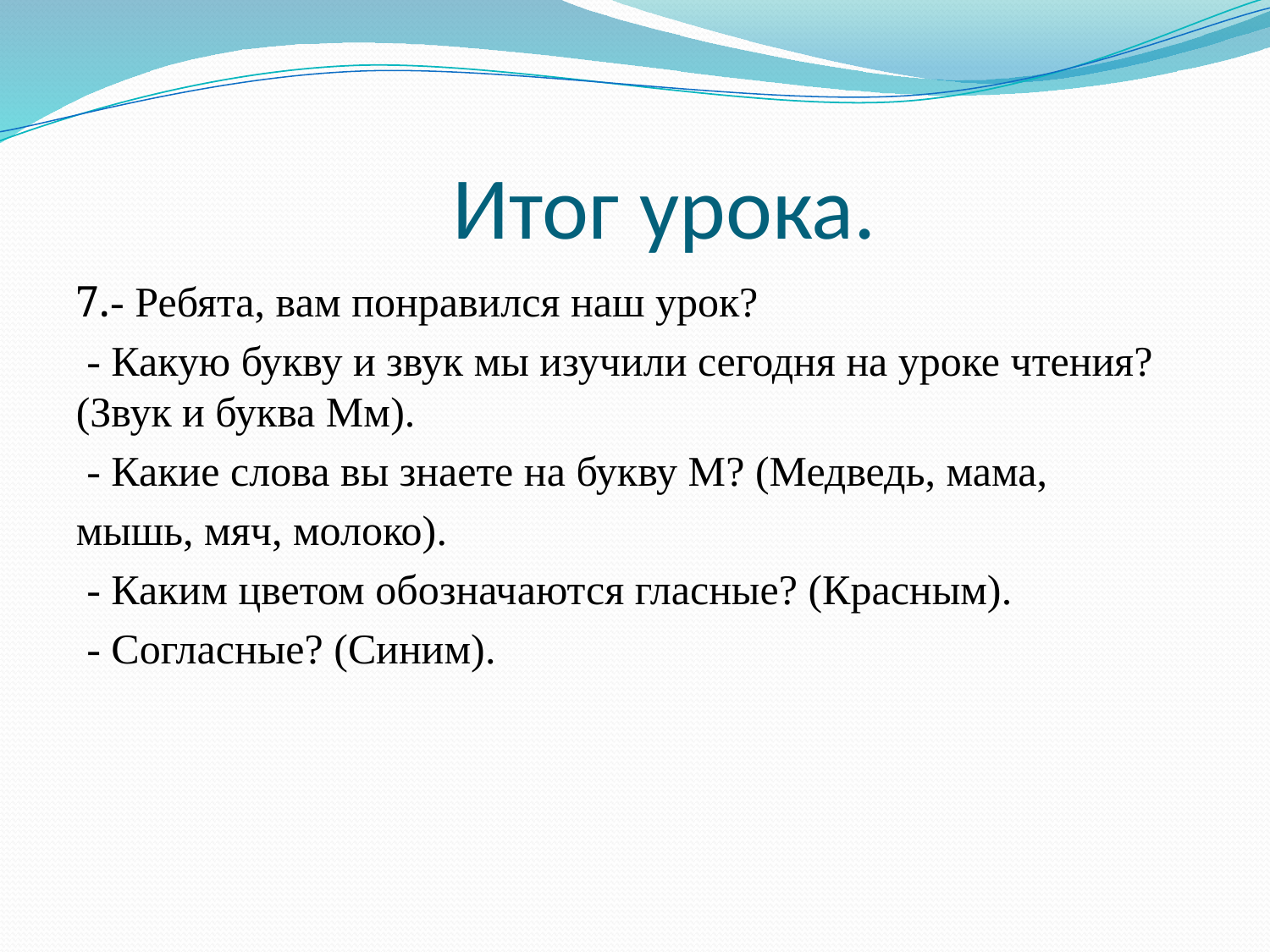

# Итог урока.
7.- Ребята, вам понравился наш урок?
 - Какую букву и звук мы изучили сегодня на уроке чтения? (Звук и буква Мм).
 - Какие слова вы знаете на букву М? (Медведь, мама,
мышь, мяч, молоко).
 - Каким цветом обозначаются гласные? (Красным).
 - Согласные? (Синим).